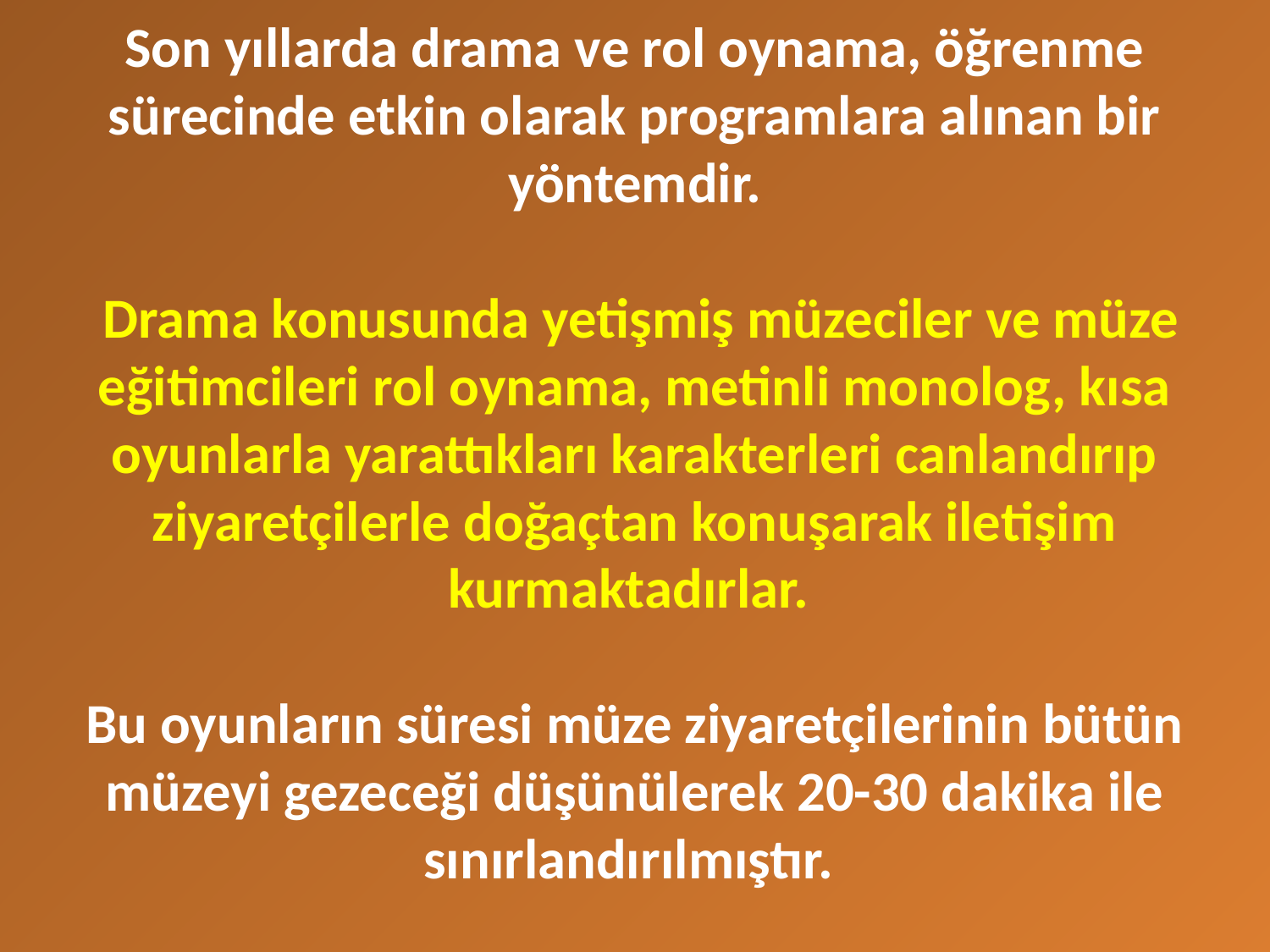

# Son yıllarda drama ve rol oynama, öğrenme sürecinde etkin olarak programlara alınan bir yöntemdir. Drama konusunda yetişmiş müzeciler ve müze eğitimcileri rol oynama, metinli monolog, kısa oyunlarla yarattıkları karakterleri canlandırıp ziyaretçilerle doğaçtan konuşarak iletişim kurmaktadırlar. Bu oyunların süresi müze ziyaretçilerinin bütün müzeyi gezeceği düşünülerek 20-30 dakika ile sınırlandırılmıştır.